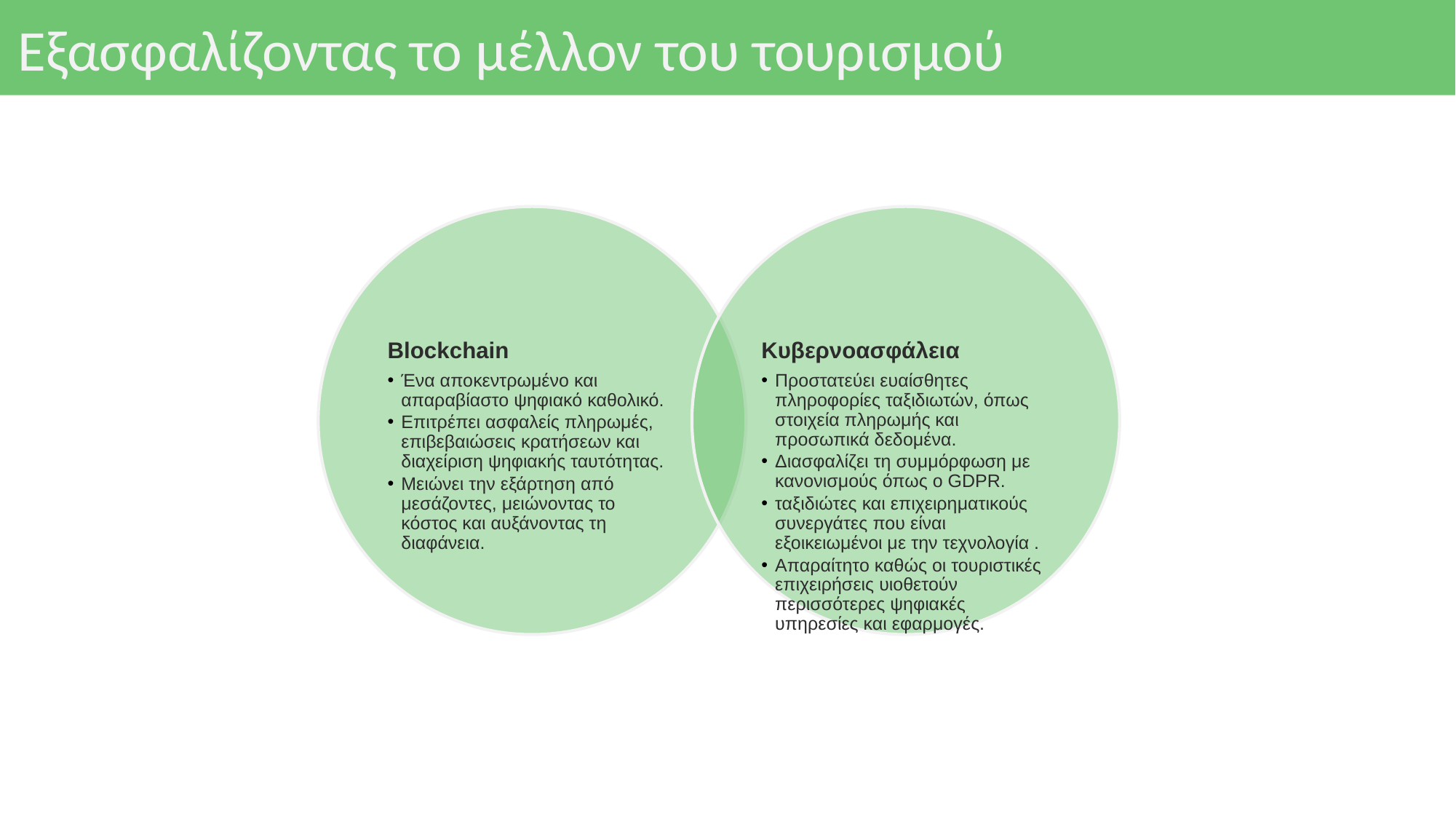

# Εξασφαλίζοντας το μέλλον του τουρισμού
Blockchain
Ένα αποκεντρωμένο και απαραβίαστο ψηφιακό καθολικό.
Επιτρέπει ασφαλείς πληρωμές, επιβεβαιώσεις κρατήσεων και διαχείριση ψηφιακής ταυτότητας.
Μειώνει την εξάρτηση από μεσάζοντες, μειώνοντας το κόστος και αυξάνοντας τη διαφάνεια.
Κυβερνοασφάλεια
Προστατεύει ευαίσθητες πληροφορίες ταξιδιωτών, όπως στοιχεία πληρωμής και προσωπικά δεδομένα.
Διασφαλίζει τη συμμόρφωση με κανονισμούς όπως ο GDPR.
ταξιδιώτες και επιχειρηματικούς συνεργάτες που είναι εξοικειωμένοι με την τεχνολογία .
Απαραίτητο καθώς οι τουριστικές επιχειρήσεις υιοθετούν περισσότερες ψηφιακές υπηρεσίες και εφαρμογές.